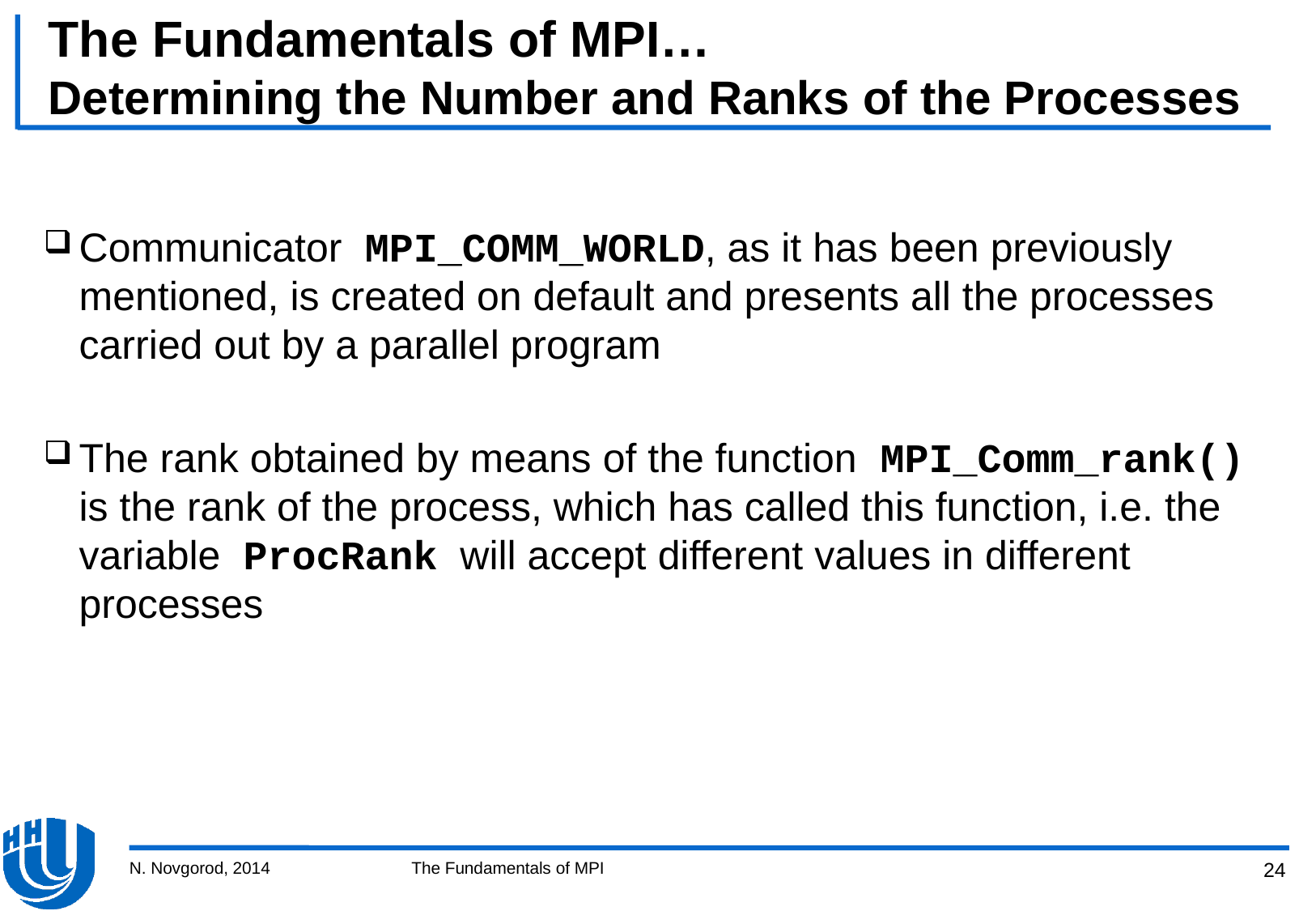

# The Fundamentals of MPI… Determining the Number and Ranks of the Processes

Communicator  MPI_COMM_WORLD, as it has been previously mentioned, is created on default and presents all the processes carried out by a parallel program

The rank obtained by means of the function  MPI_Comm_rank() is the rank of the process, which has called this function, i.e. the variable  ProcRank  will accept different values in different processes
N. Novgorod, 2014
The Fundamentals of MPI
24